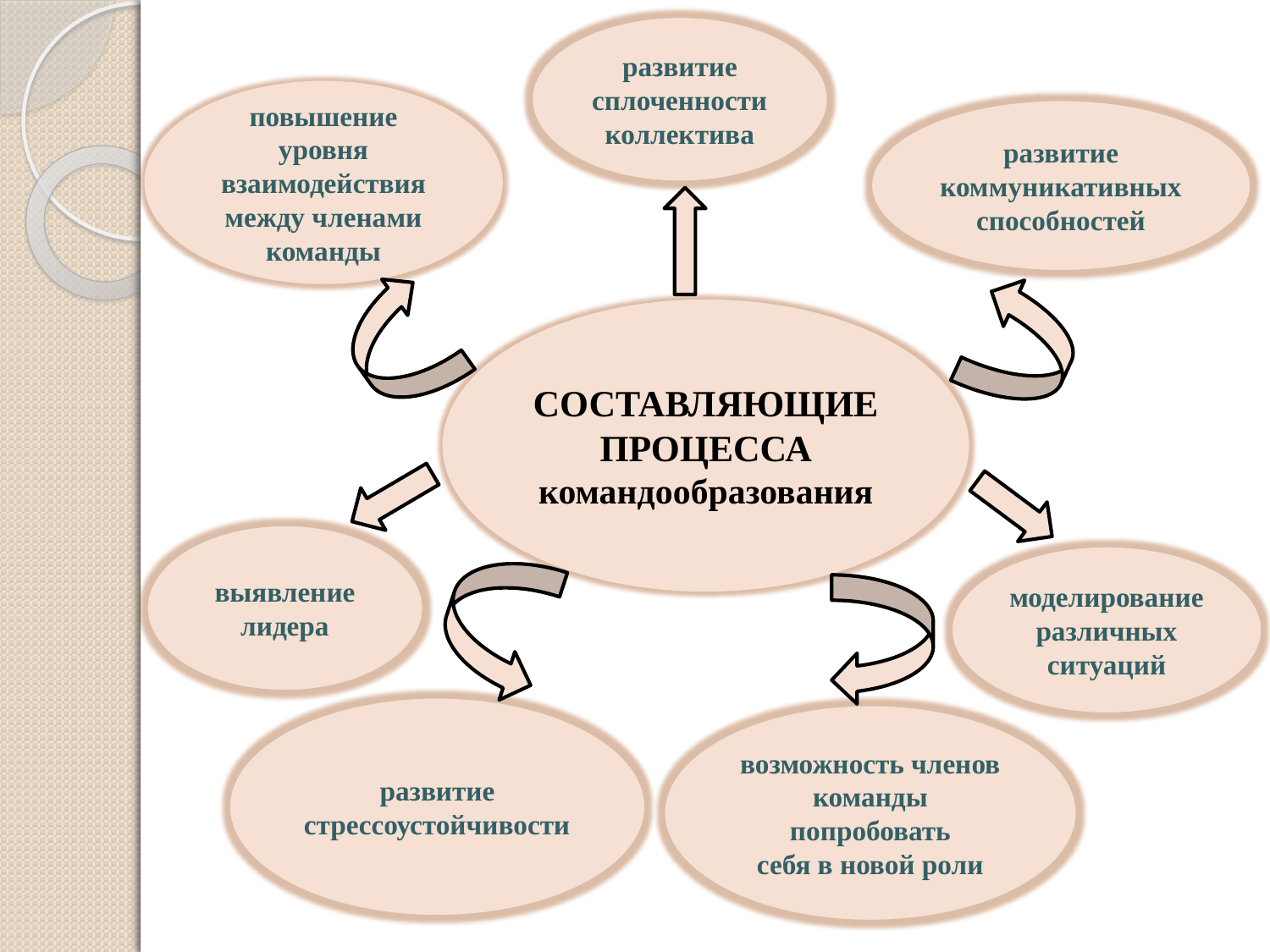

развитие сплоченности коллектива
повышение уровня взаимодействия
между членами команды
развитие коммуникативных способностей

СОСТАВЛЯЮЩИЕ ПРОЦЕССА
командообразования

выявление
лидера
моделирование
различных ситуаций

развитие
стрессоустойчивости
возможность членов
команды попробовать
себя в новой роли